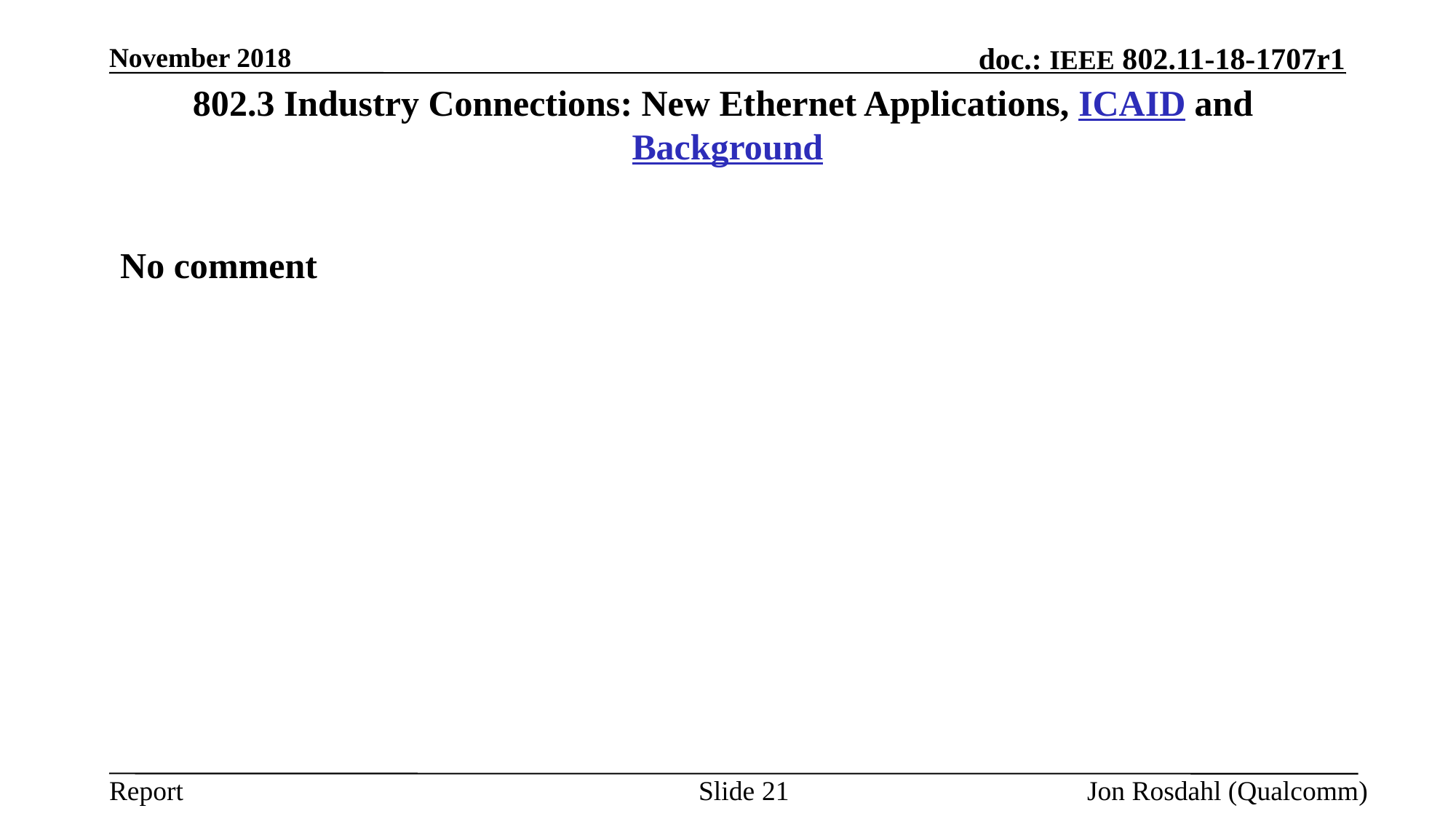

November 2018
# 802.3 Industry Connections: New Ethernet Applications, ICAID and Background
No comment
Slide 21
Jon Rosdahl (Qualcomm)